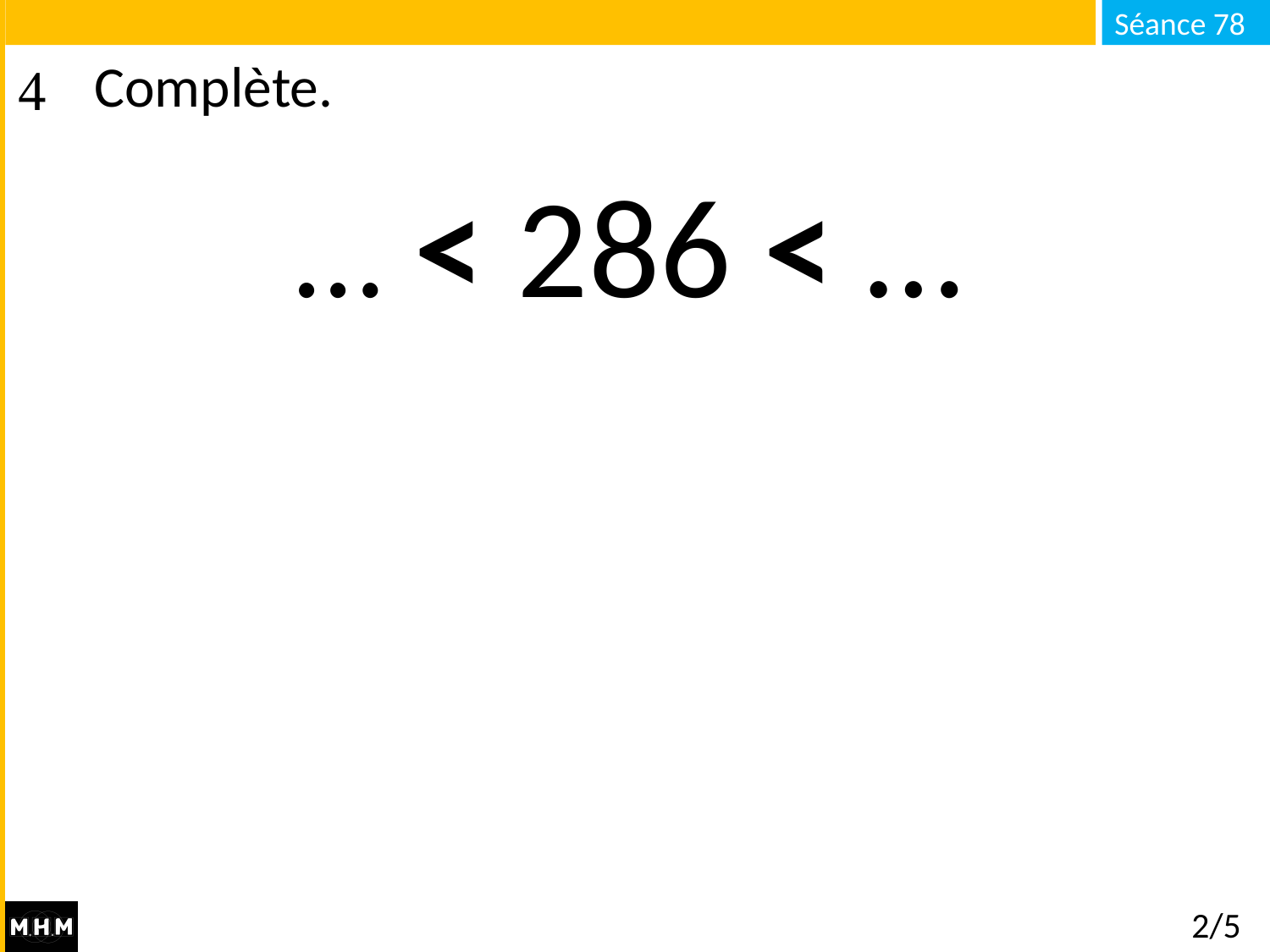

# Complète.
… < 286 < …
2/5